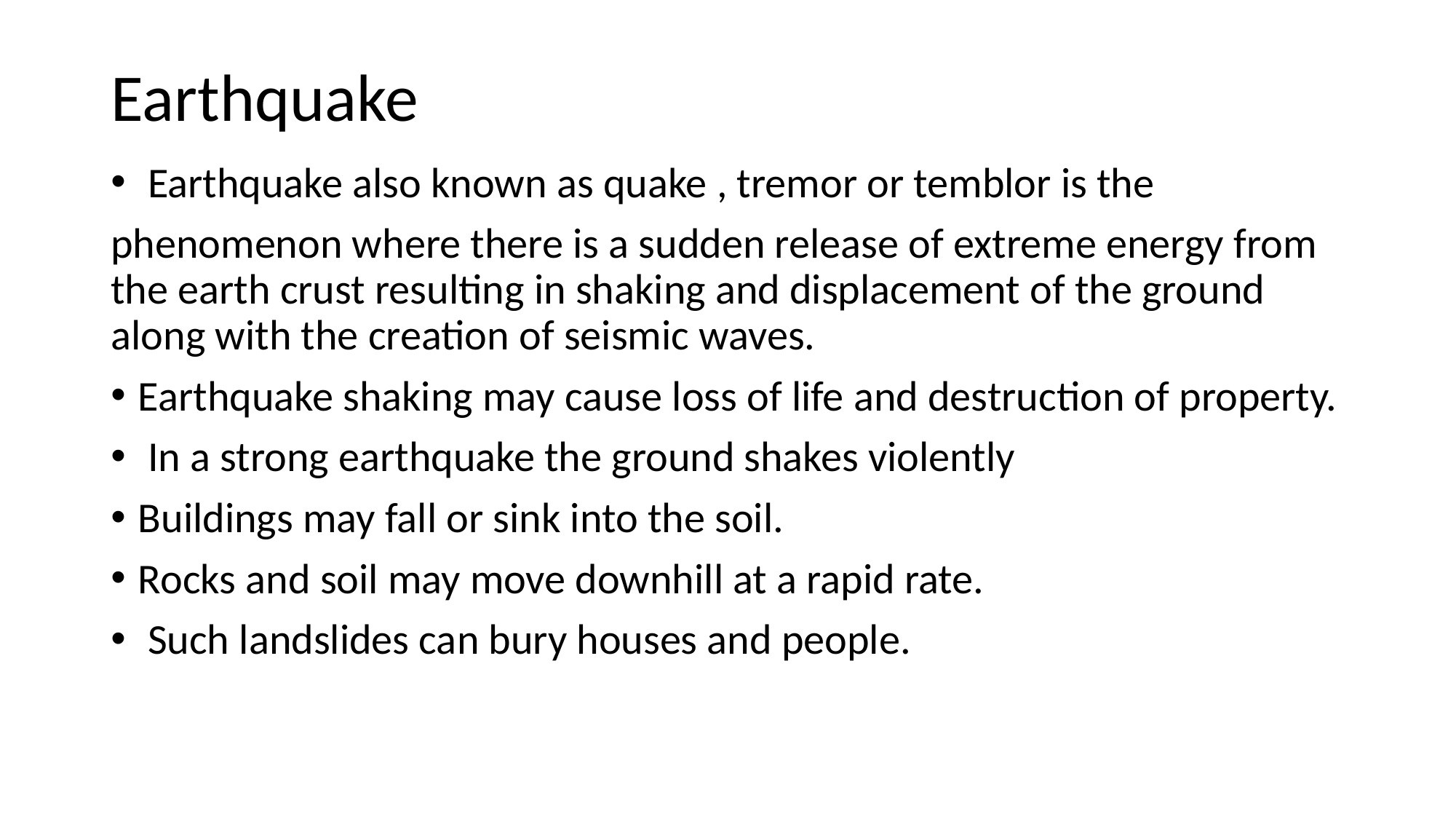

# Earthquake
 Earthquake also known as quake , tremor or temblor is the
phenomenon where there is a sudden release of extreme energy from the earth crust resulting in shaking and displacement of the ground along with the creation of seismic waves.
Earthquake shaking may cause loss of life and destruction of property.
 In a strong earthquake the ground shakes violently
Buildings may fall or sink into the soil.
Rocks and soil may move downhill at a rapid rate.
 Such landslides can bury houses and people.